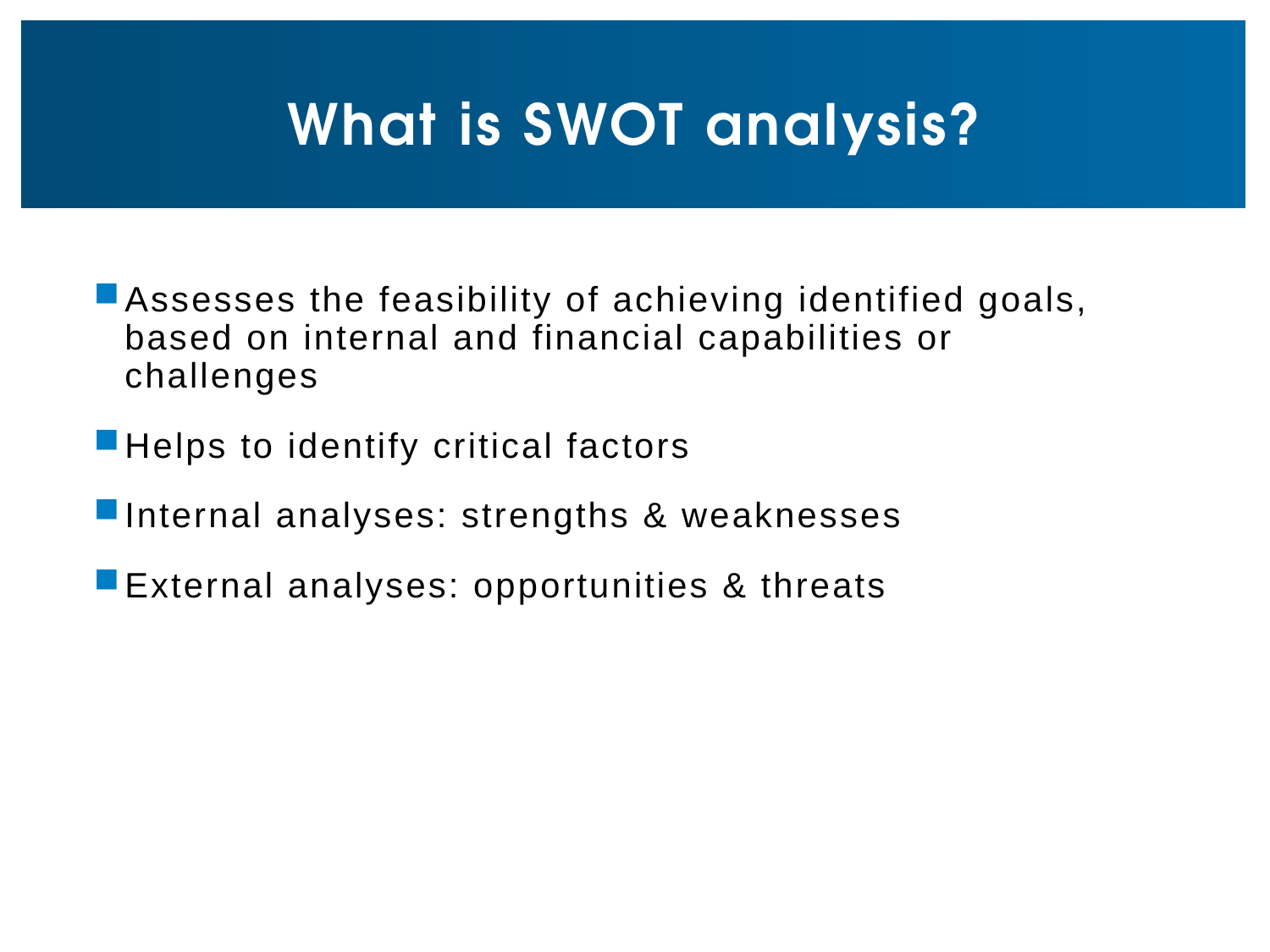

# What is SWOT analysis?
Assesses the feasibility of achieving identified goals, based on internal and financial capabilities or challenges
Helps to identify critical factors
Internal analyses: strengths & weaknesses
External analyses: opportunities & threats